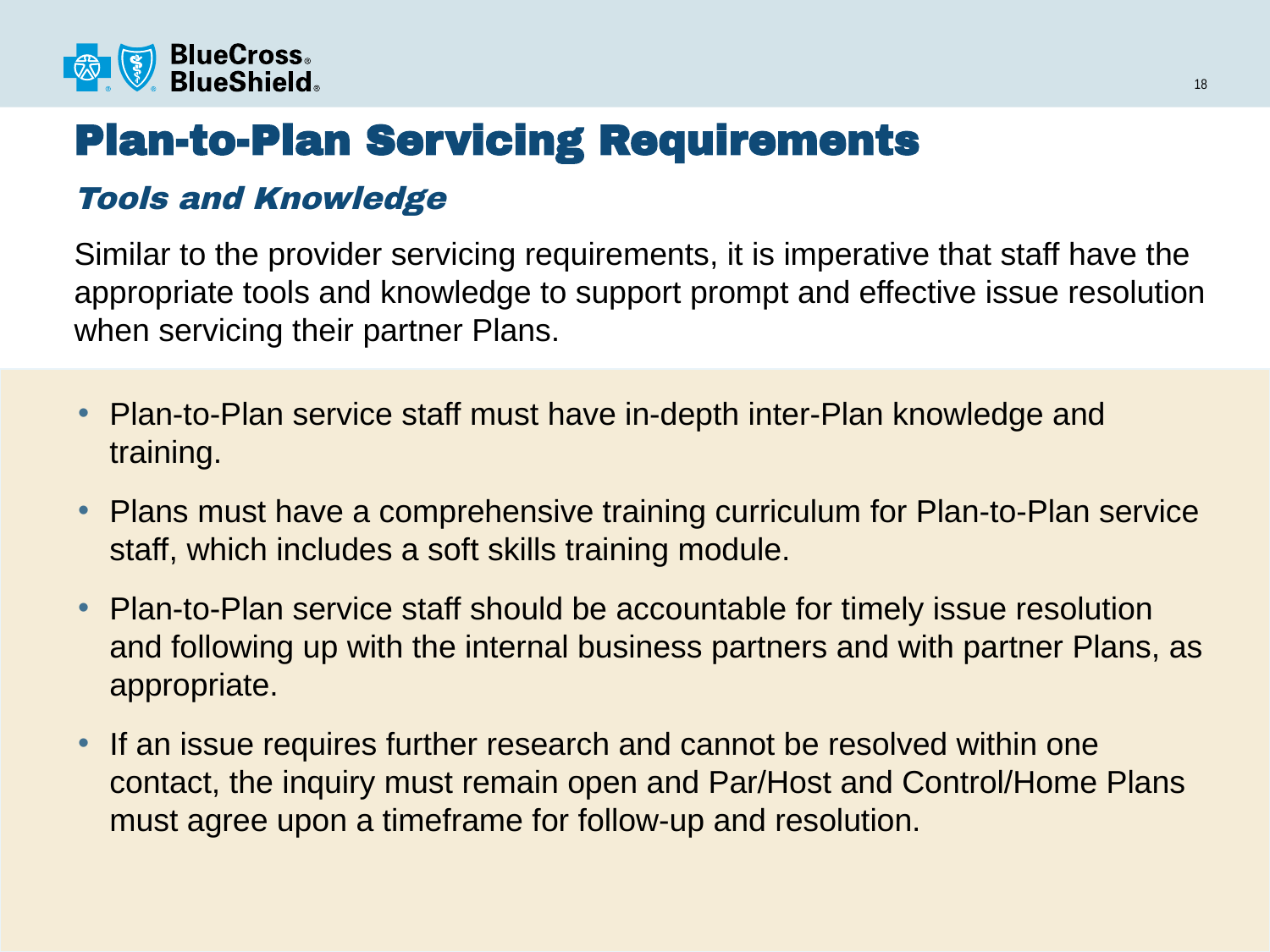

# Plan-to-Plan Servicing Requirements Tools and Knowledge
Similar to the provider servicing requirements, it is imperative that staff have the appropriate tools and knowledge to support prompt and effective issue resolution when servicing their partner Plans.

Plan-to-Plan service staff must have in-depth inter-Plan knowledge and training.
Plans must have a comprehensive training curriculum for Plan-to-Plan service staff, which includes a soft skills training module.
Plan-to-Plan service staff should be accountable for timely issue resolution and following up with the internal business partners and with partner Plans, as appropriate.
If an issue requires further research and cannot be resolved within one contact, the inquiry must remain open and Par/Host and Control/Home Plans must agree upon a timeframe for follow-up and resolution.